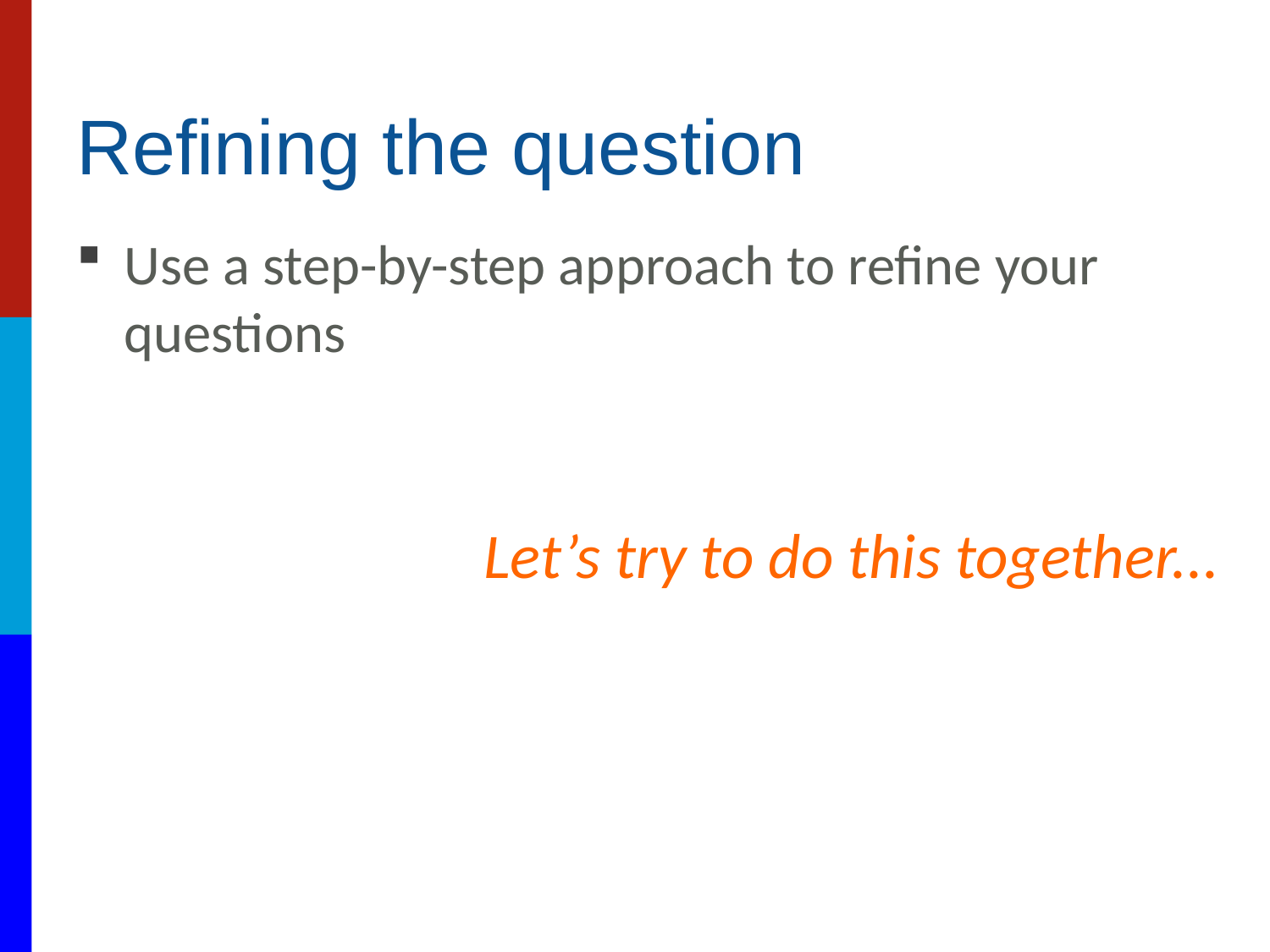

# Refining the question
Use a step-by-step approach to refine your questions

Let’s try to do this together...